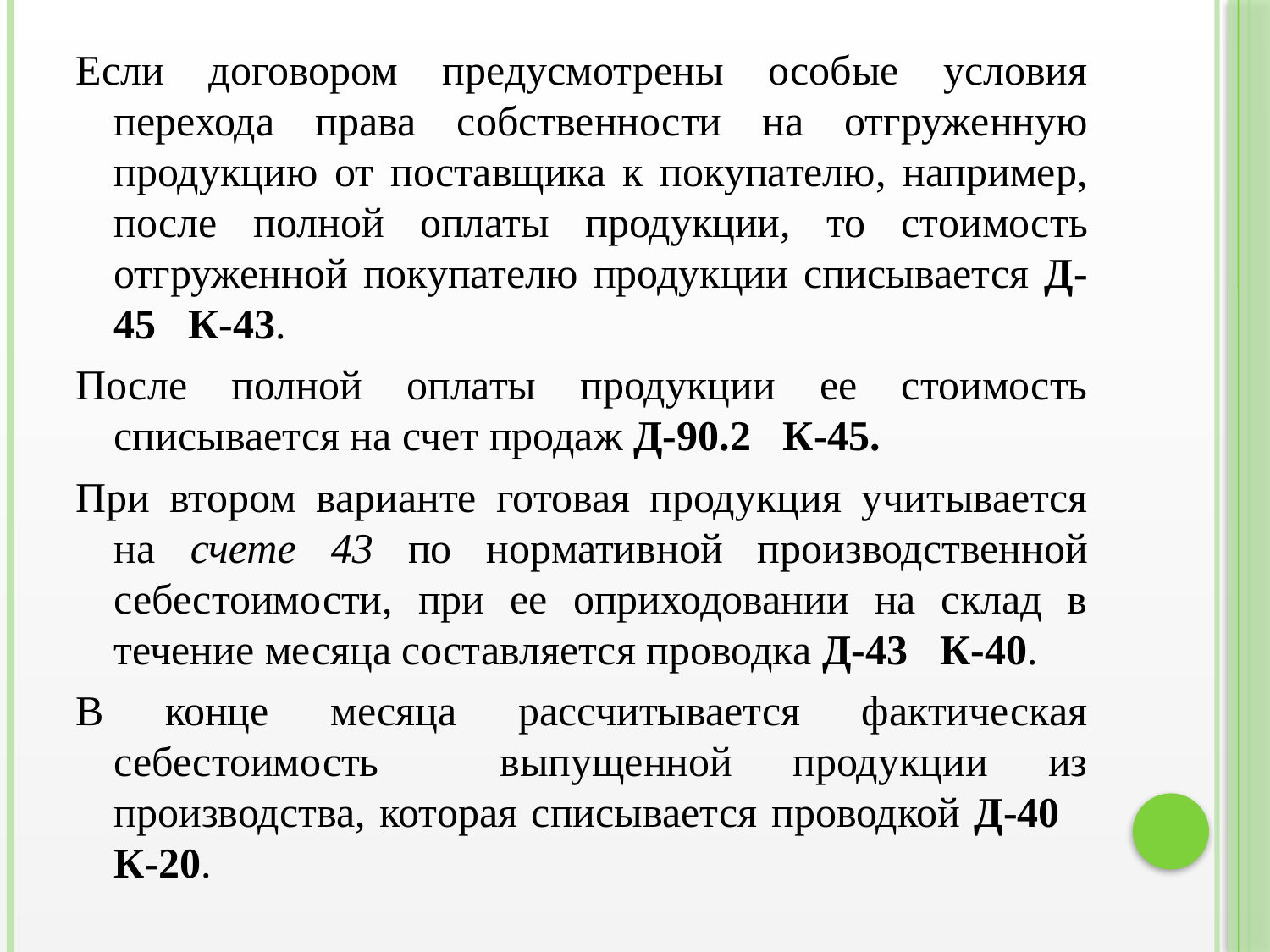

Если договором предусмотрены особые условия перехода права собственности на отгруженную продукцию от поставщика к покупателю, например, после полной оплаты продукции, то стоимость отгруженной покупателю продукции списывается Д-45   К-43.
После полной оплаты продукции ее стоимость списывается на счет продаж Д-90.2   К-45.
При втором варианте готовая продукция учитывается на счете 43 по нормативной производственной себестоимости, при ее оприходовании на склад в течение месяца составляется проводка Д-43   К-40.
В конце месяца рассчитывается фактическая себестоимость  выпущенной продукции из производства, которая списывается проводкой Д-40   К-20.